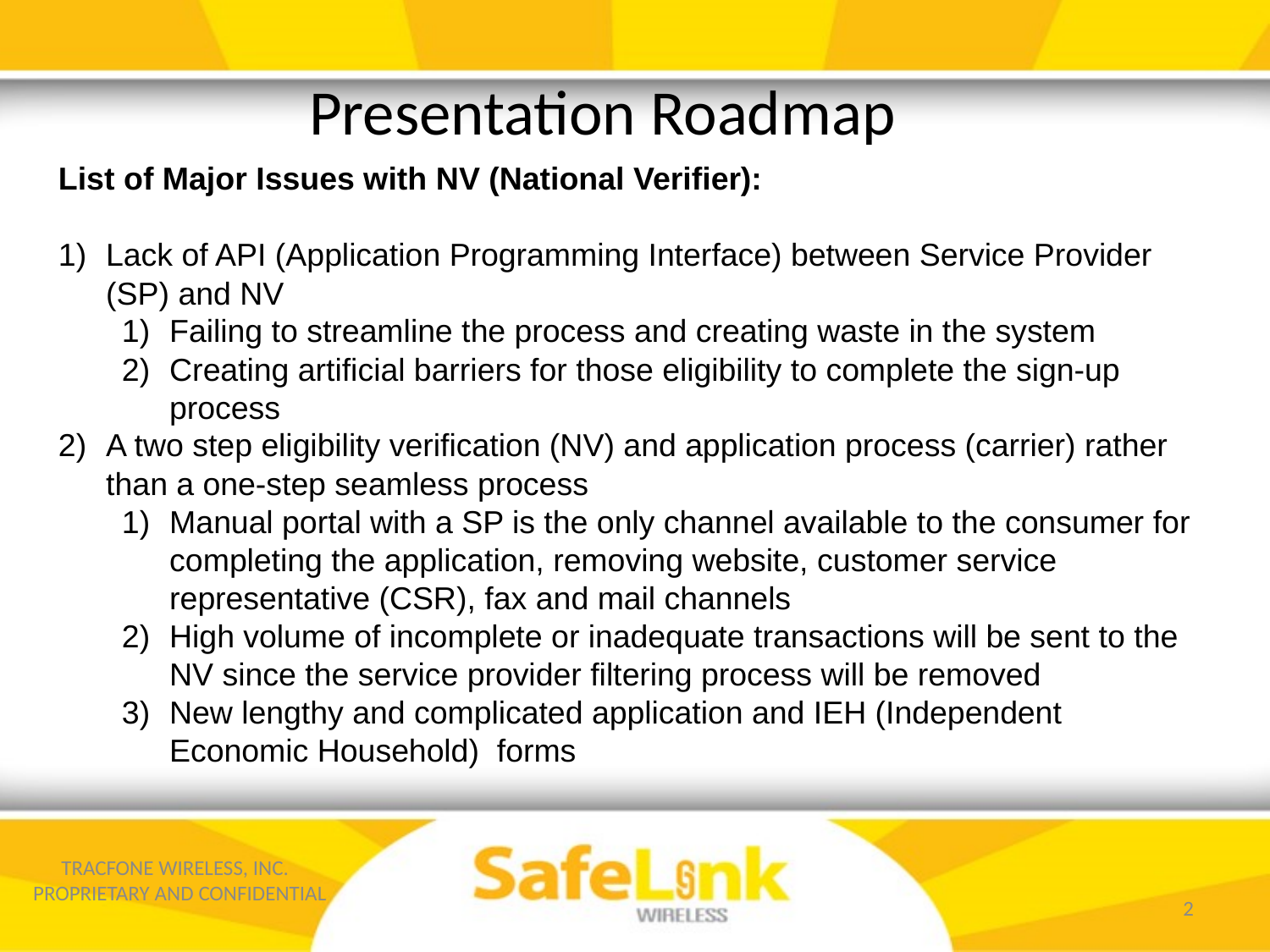

Presentation Roadmap
List of Major Issues with NV (National Verifier):

Lack of API (Application Programming Interface) between Service Provider (SP) and NV
Failing to streamline the process and creating waste in the system
Creating artificial barriers for those eligibility to complete the sign-up process
A two step eligibility verification (NV) and application process (carrier) rather than a one-step seamless process
Manual portal with a SP is the only channel available to the consumer for completing the application, removing website, customer service representative (CSR), fax and mail channels
High volume of incomplete or inadequate transactions will be sent to the NV since the service provider filtering process will be removed
New lengthy and complicated application and IEH (Independent Economic Household)  forms

TRACFONE WIRELESS, INC.   PROPRIETARY AND CONFIDENTIAL
2